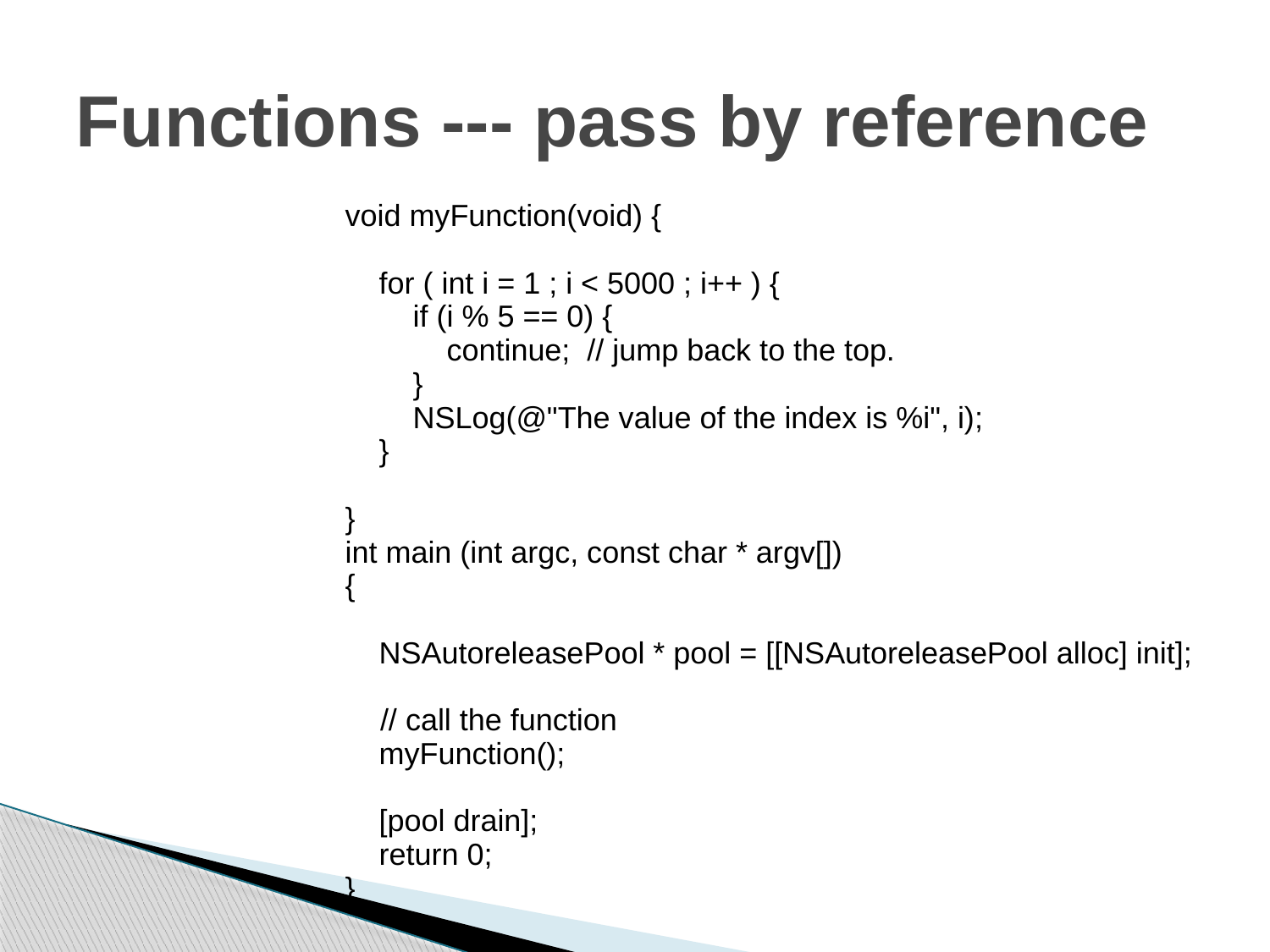

# Functions --- pass by reference
void myFunction(void) {

    for ( int i = 1 ; i < 5000 ; i++ ) {
        if (i % 5 == 0) {
            continue;  // jump back to the top.
        }
        NSLog(@"The value of the index is %i", i);
    }

}
int main (int argc, const char * argv[])
{

    NSAutoreleasePool * pool = [[NSAutoreleasePool alloc] init];

	// call the function
    myFunction();

    [pool drain];
    return 0;
}